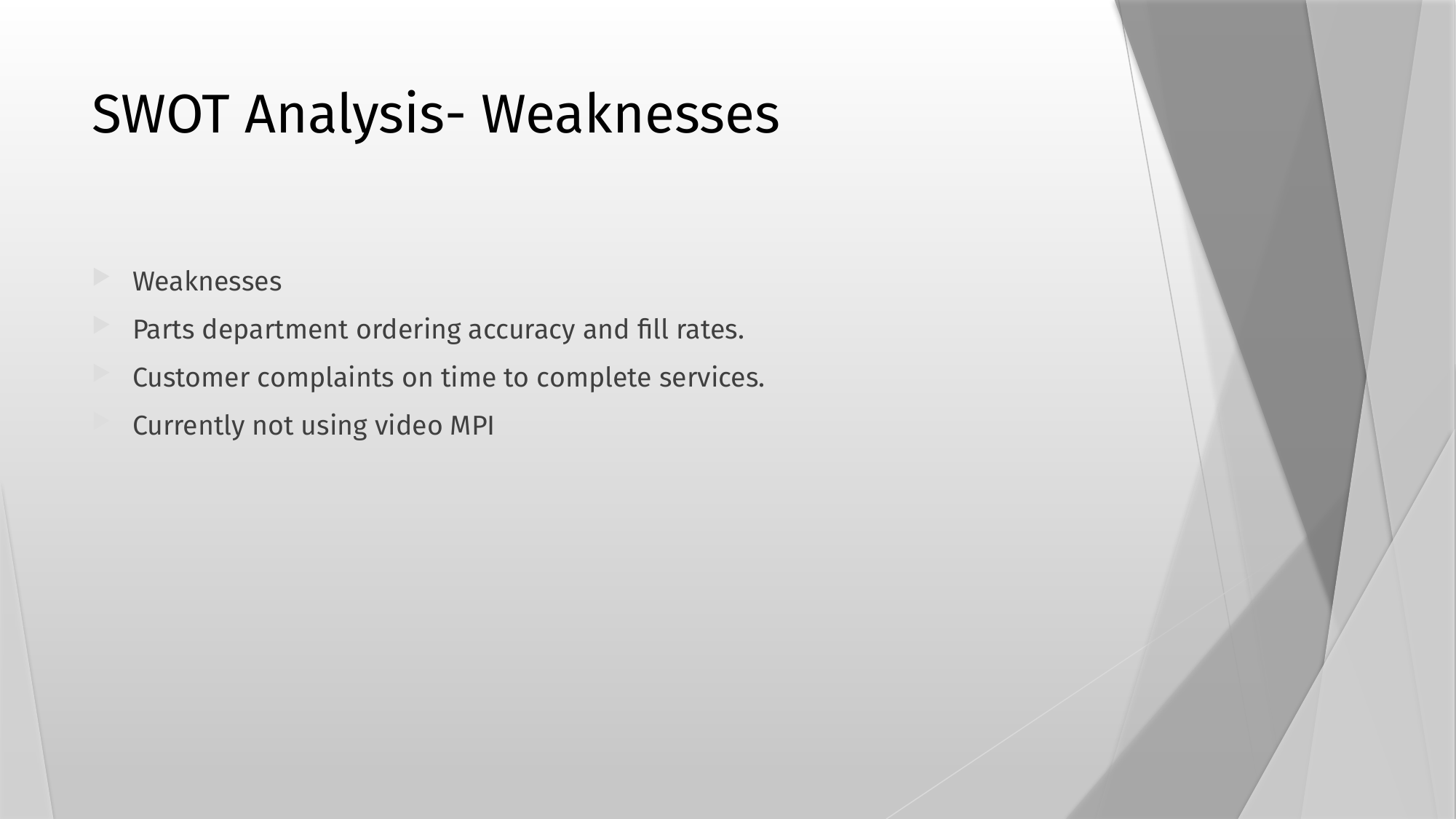

# SWOT Analysis- Weaknesses
Weaknesses
Parts department ordering accuracy and fill rates.
Customer complaints on time to complete services.
Currently not using video MPI